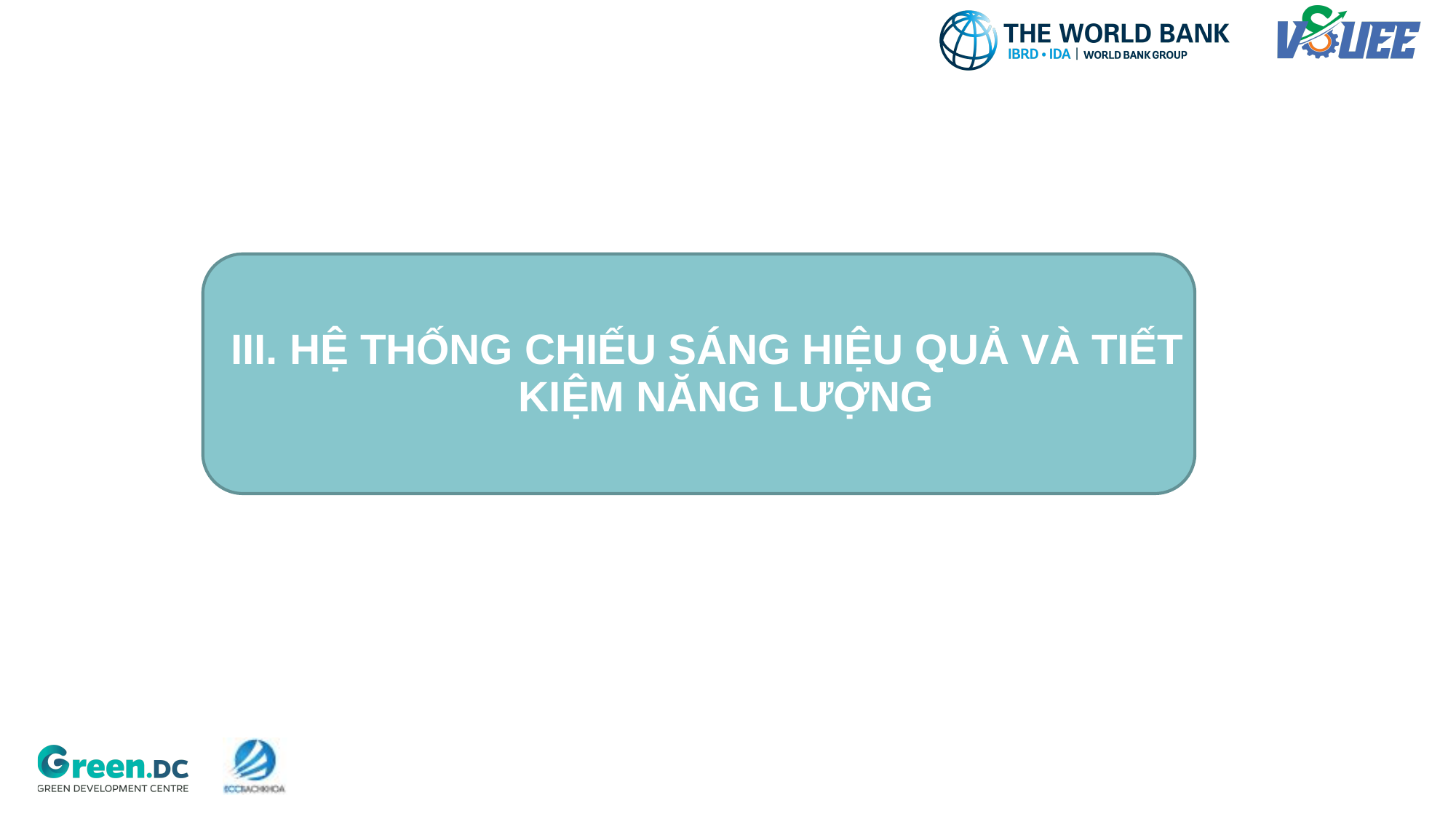

III. HỆ THỐNG CHIẾU SÁNG HIỆU QUẢ VÀ TIẾT KIỆM NĂNG LƯỢNG